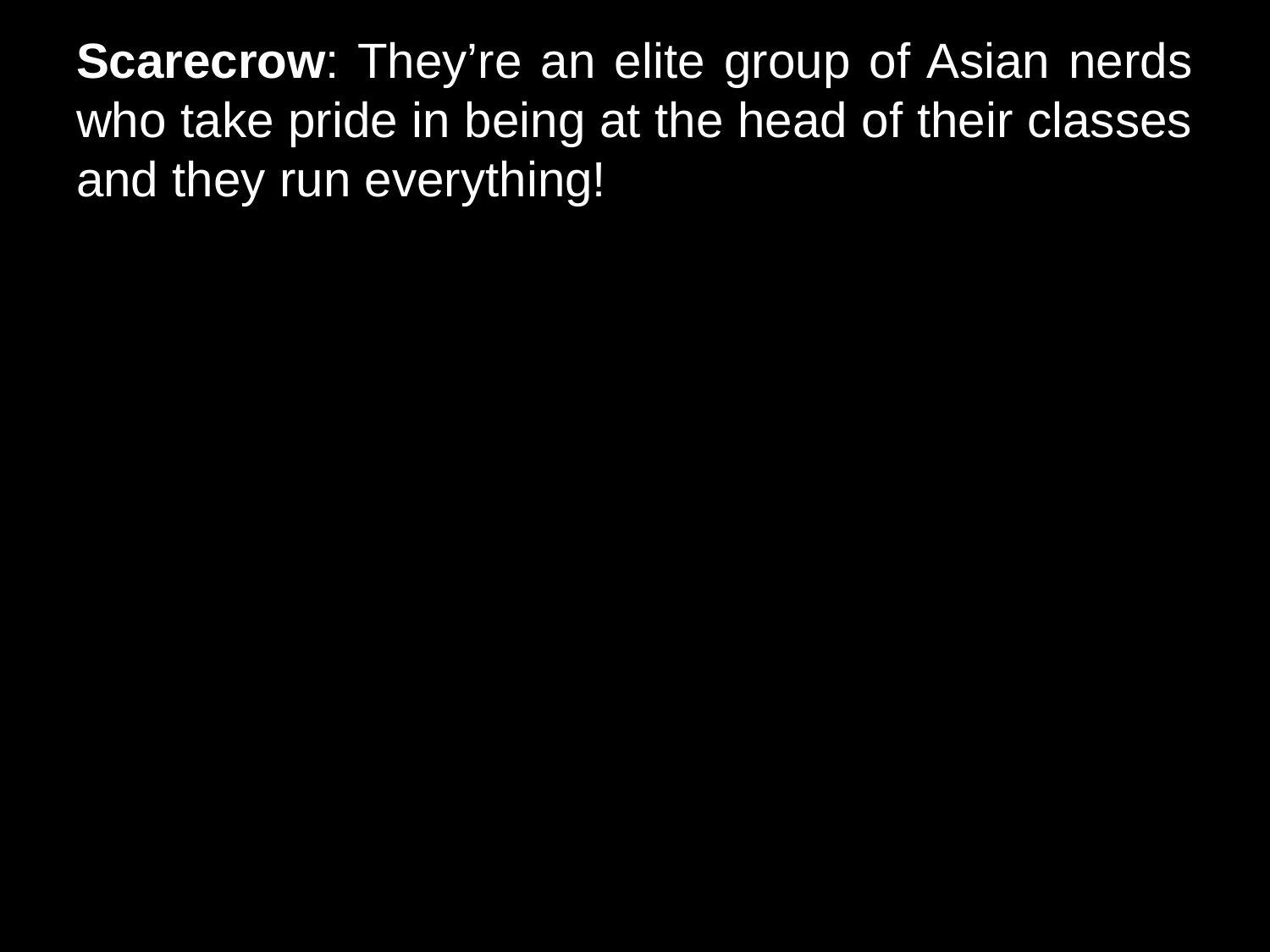

# Scarecrow: They’re an elite group of Asian nerds who take pride in being at the head of their classes and they run everything!